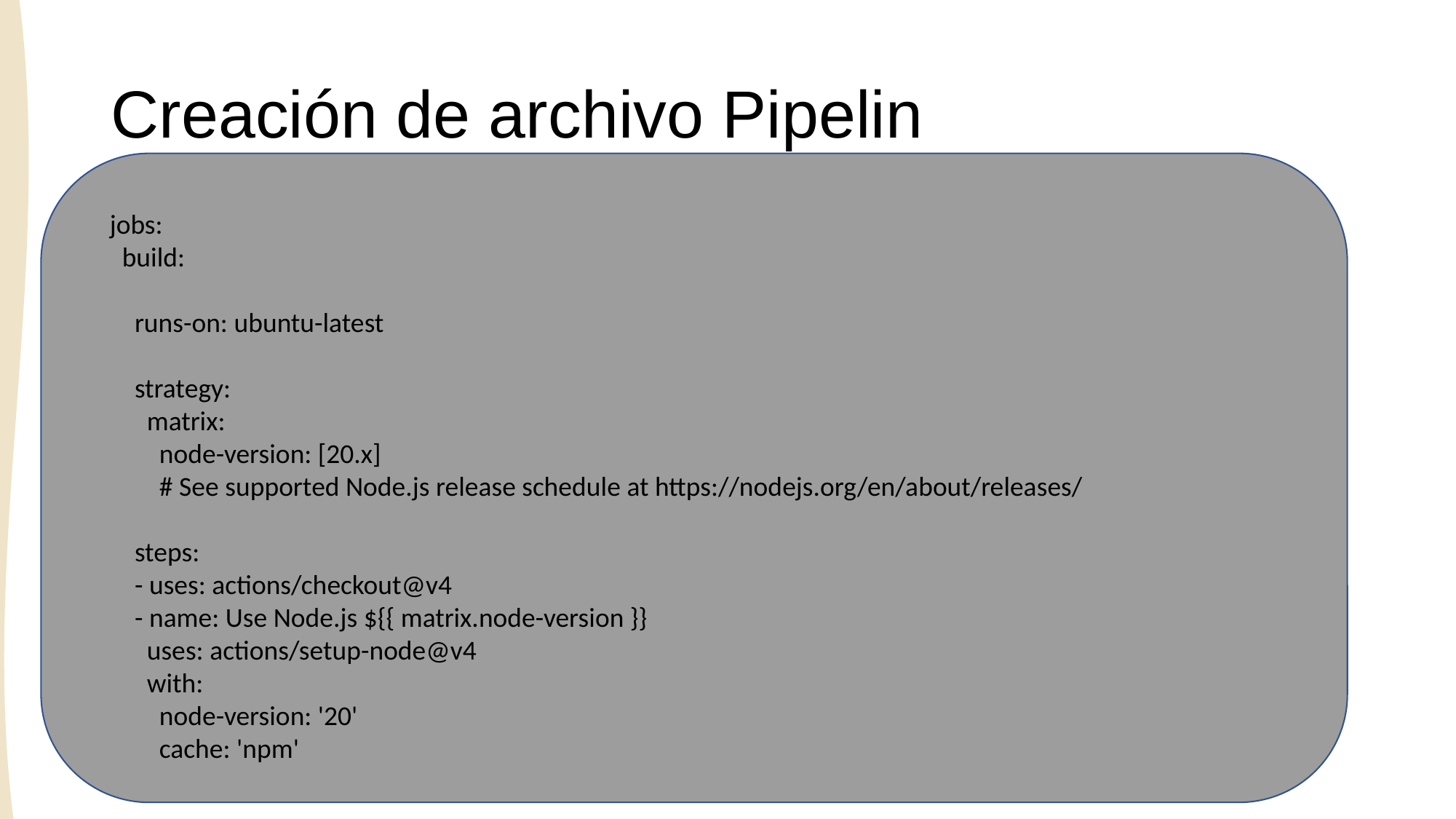

# Creación de archivo Pipelin

jobs:
  build:
    runs-on: ubuntu-latest
    strategy:
      matrix:
        node-version: [20.x]
        # See supported Node.js release schedule at https://nodejs.org/en/about/releases/
    steps:
    - uses: actions/checkout@v4
    - name: Use Node.js ${{ matrix.node-version }}
      uses: actions/setup-node@v4
      with:
        node-version: '20'
        cache: 'npm'